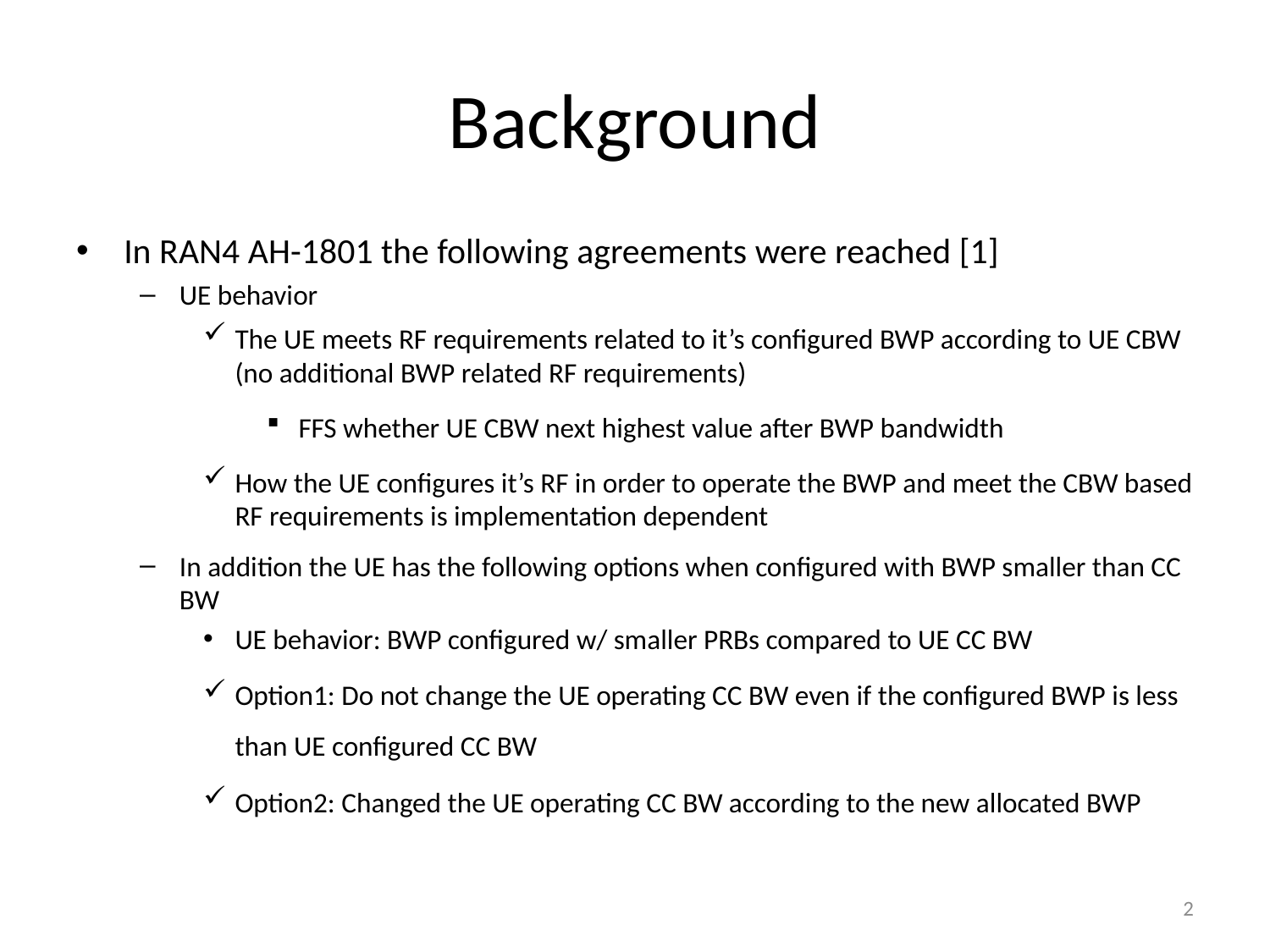

# Background
In RAN4 AH-1801 the following agreements were reached [1]
UE behavior
The UE meets RF requirements related to it’s configured BWP according to UE CBW (no additional BWP related RF requirements)
FFS whether UE CBW next highest value after BWP bandwidth
How the UE configures it’s RF in order to operate the BWP and meet the CBW based RF requirements is implementation dependent
In addition the UE has the following options when configured with BWP smaller than CC BW
UE behavior: BWP configured w/ smaller PRBs compared to UE CC BW
Option1: Do not change the UE operating CC BW even if the configured BWP is less than UE configured CC BW
Option2: Changed the UE operating CC BW according to the new allocated BWP

2